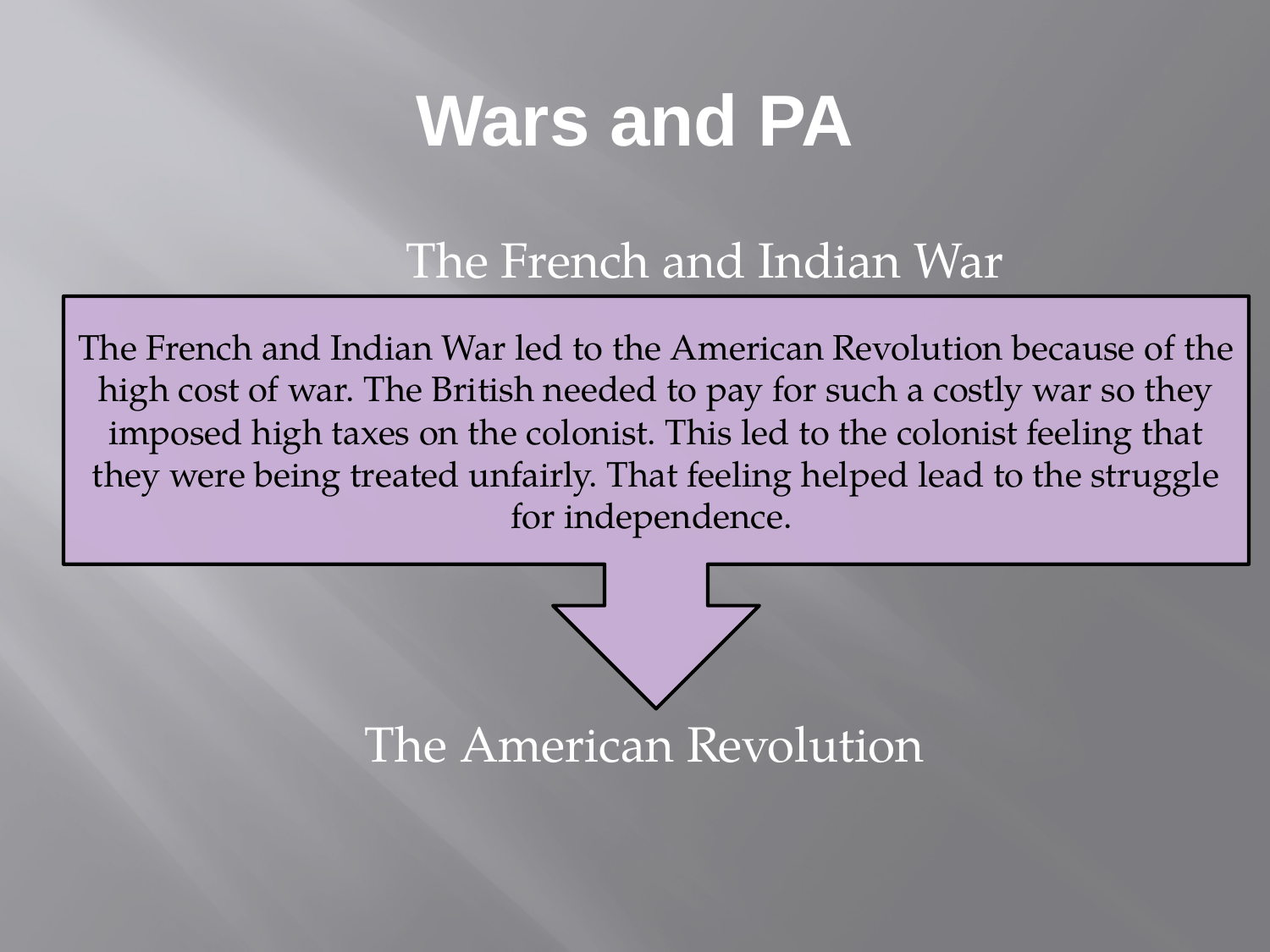

# Wars and PA
			The French and Indian War

The American Revolution

The French and Indian War led to the American Revolution because of the high cost of war. The British needed to pay for such a costly war so they imposed high taxes on the colonist. This led to the colonist feeling that they were being treated unfairly. That feeling helped lead to the struggle for independence.